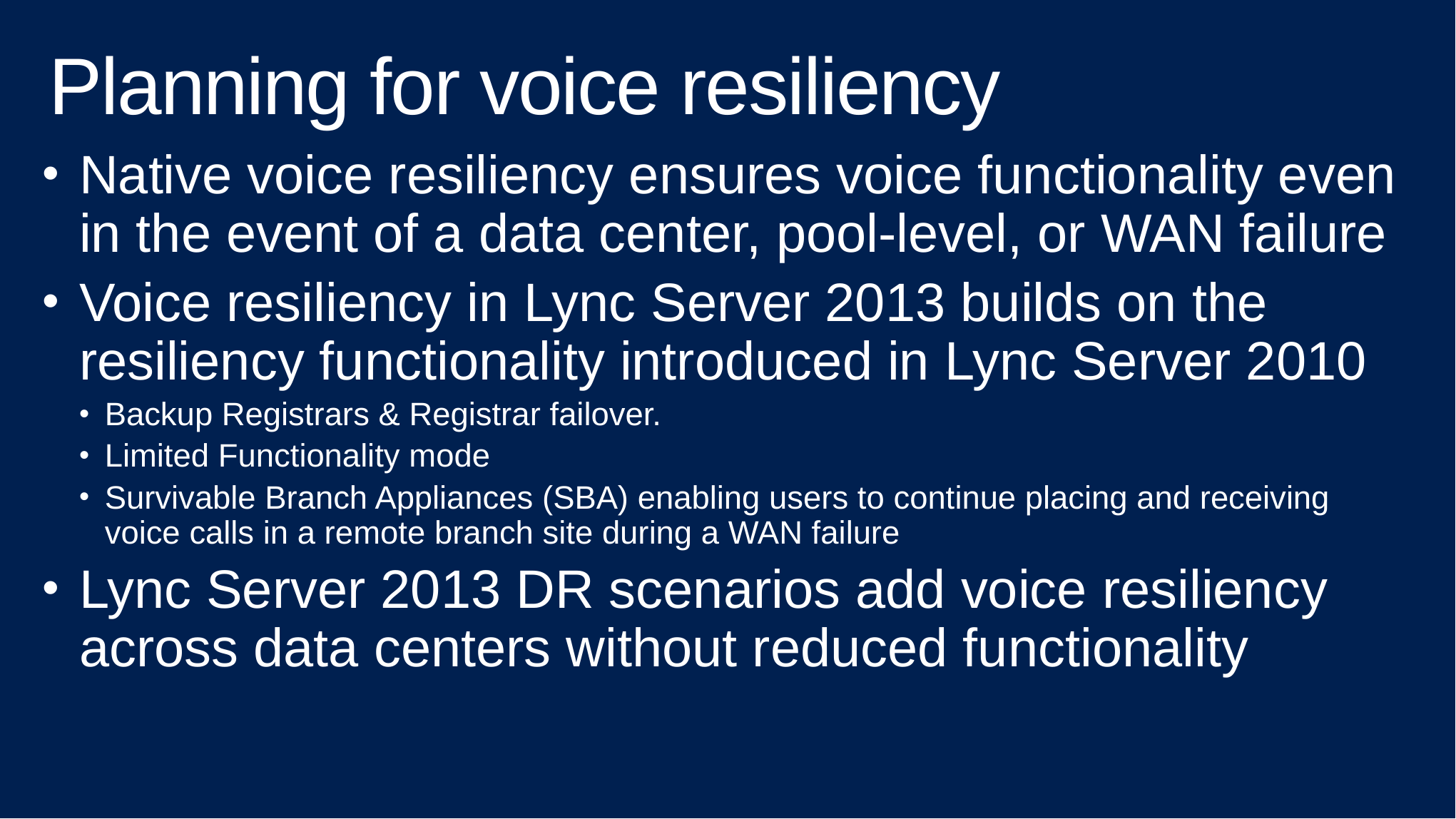

# Planning for voice resiliency
Native voice resiliency ensures voice functionality even in the event of a data center, pool-level, or WAN failure
Voice resiliency in Lync Server 2013 builds on the resiliency functionality introduced in Lync Server 2010
Backup Registrars & Registrar failover.
Limited Functionality mode
Survivable Branch Appliances (SBA) enabling users to continue placing and receiving voice calls in a remote branch site during a WAN failure
Lync Server 2013 DR scenarios add voice resiliency across data centers without reduced functionality